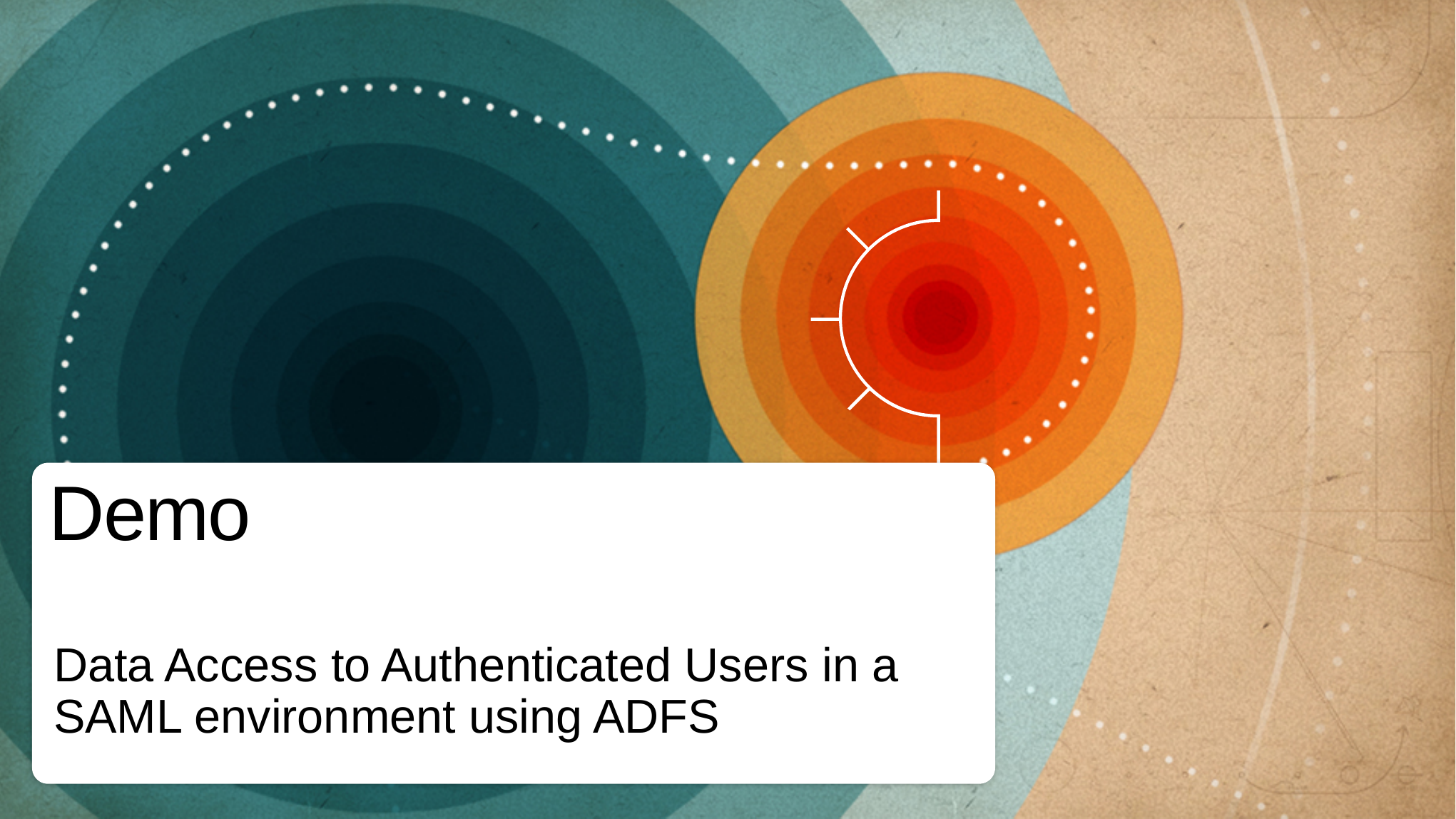

# Demo
Data Access to Authenticated Users in a SAML environment using ADFS